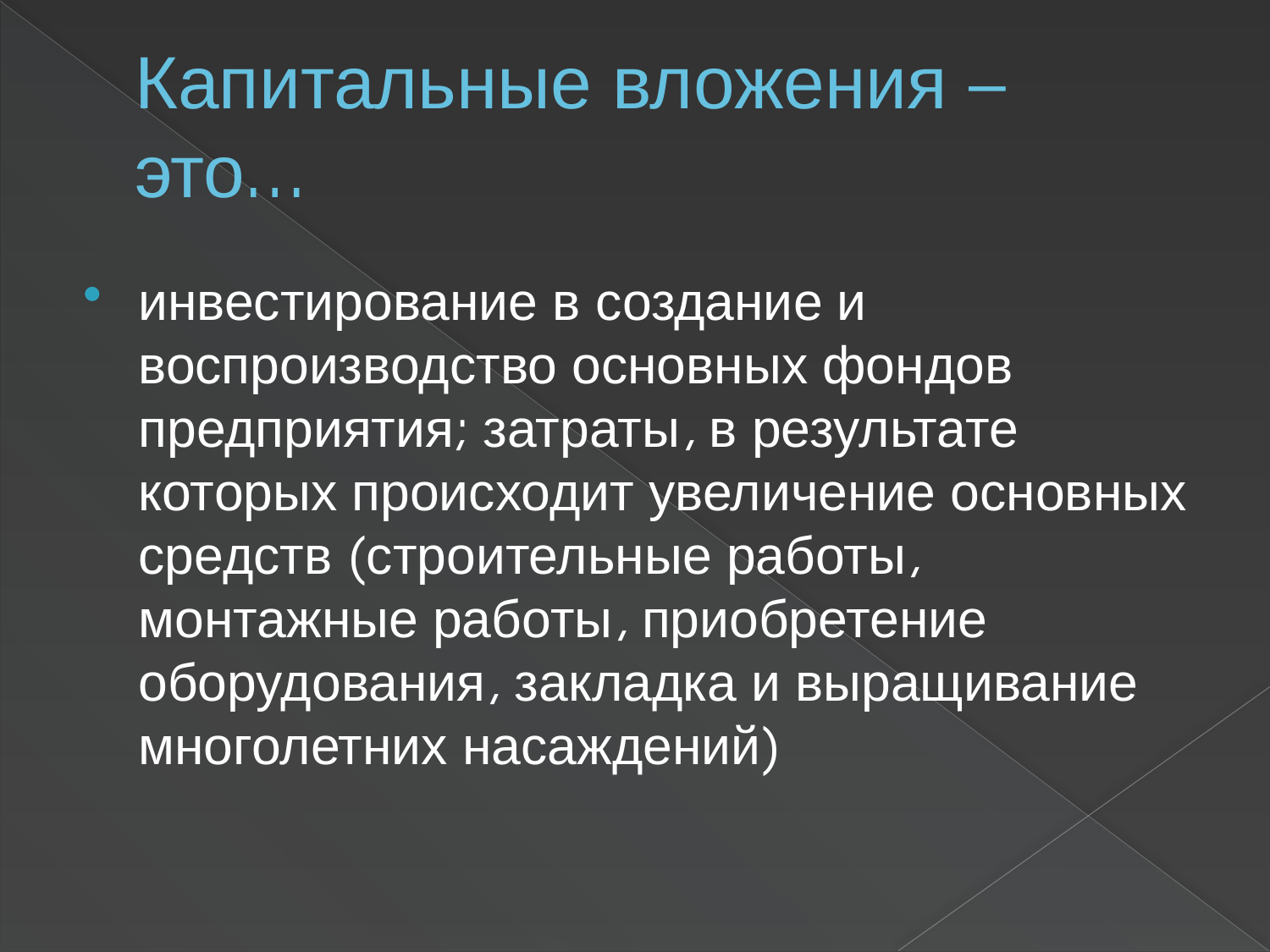

# Капитальные вложения – это…
инвестирование в создание и воспроизводство основных фондов предприятия; затраты, в результате которых происходит увеличение основных средств (строительные работы, монтажные работы, приобретение оборудования, закладка и выращивание многолетних насаждений)